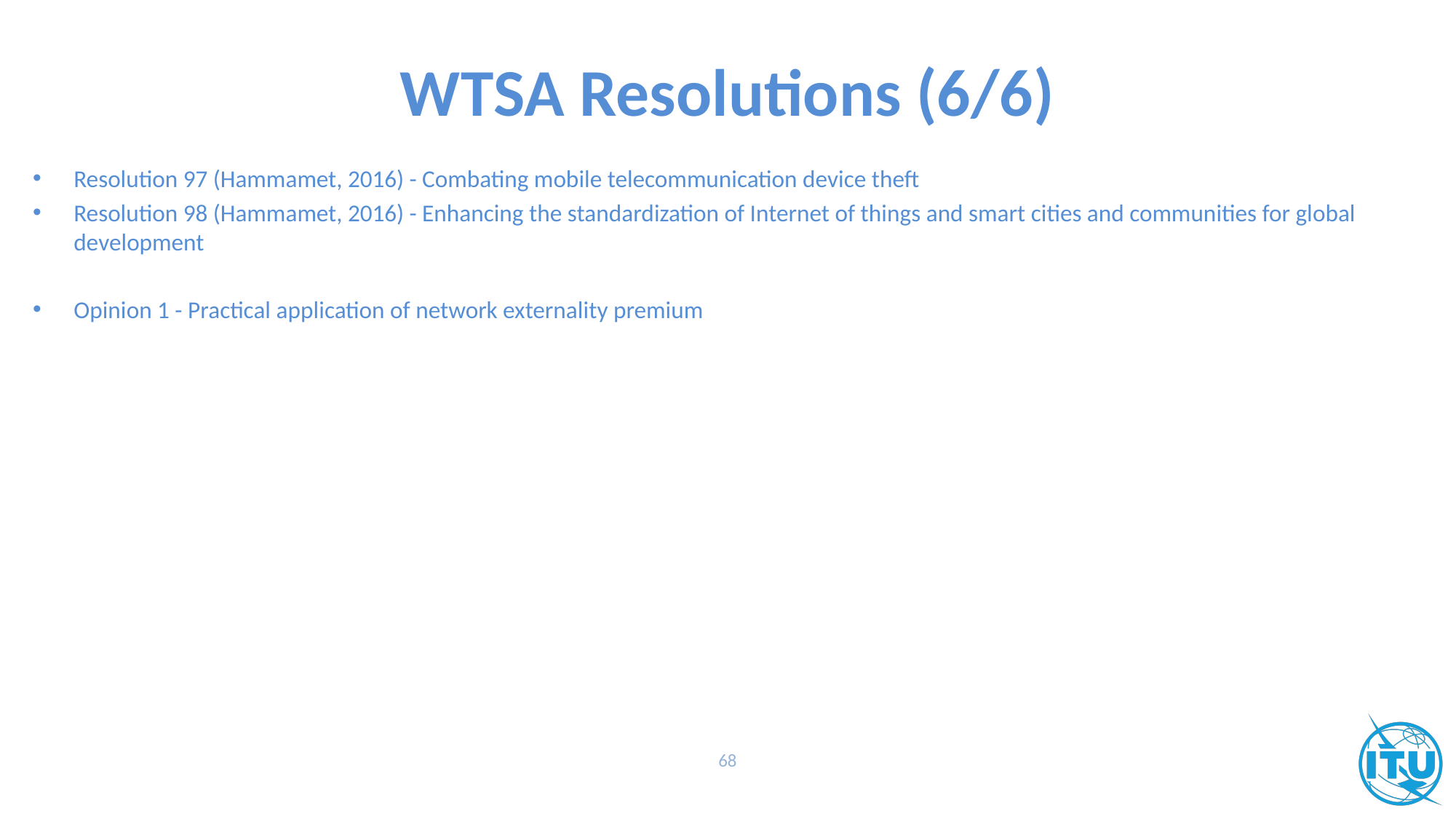

# WTSA Resolutions (6/6)
Resolution 97 (Hammamet, 2016) - Combating mobile telecommunication device theft
Resolution 98 (Hammamet, 2016) - Enhancing the standardization of Internet of things and smart cities and communities for global development

Opinion 1 - Practical application of network externality premium
68